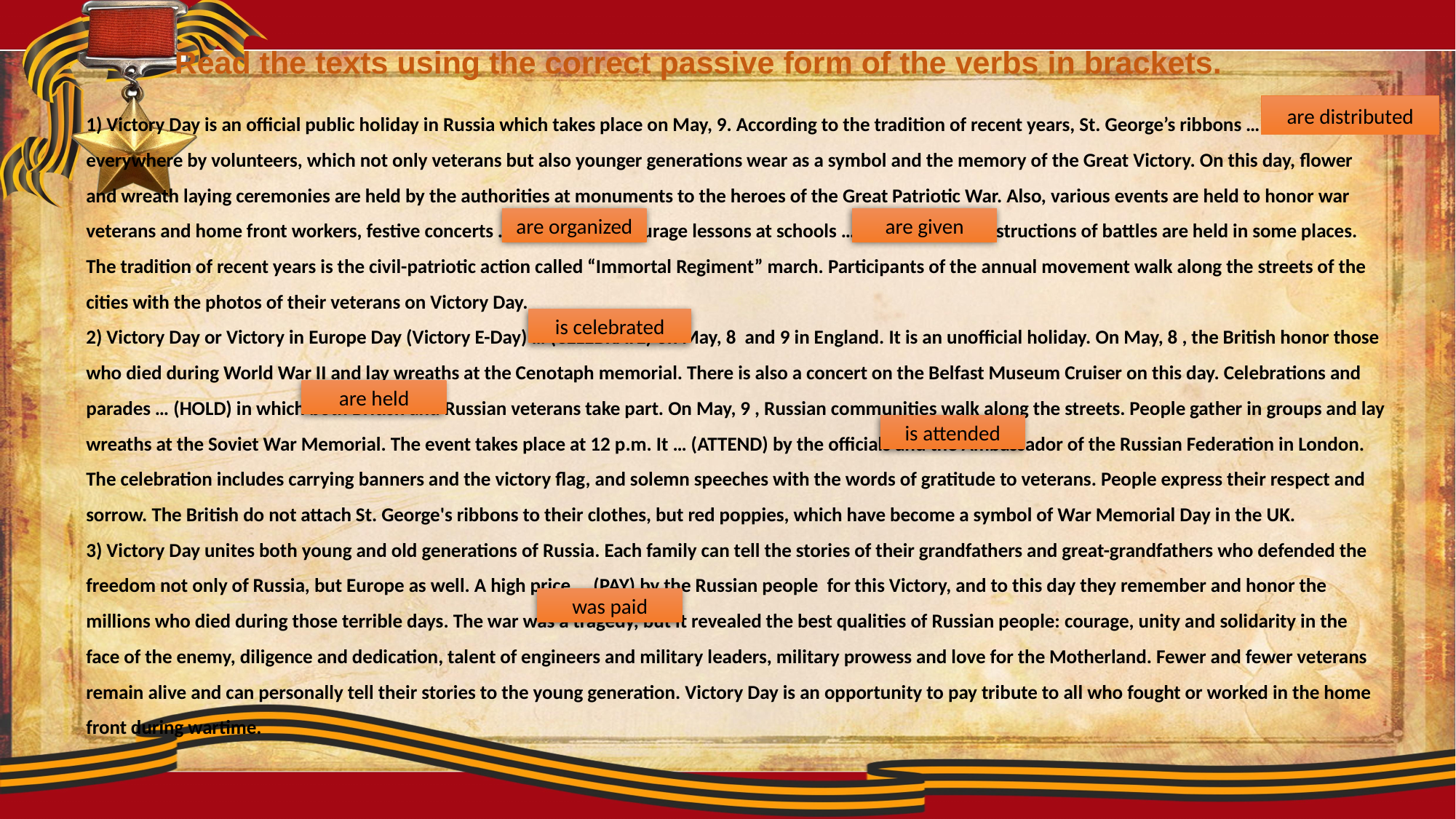

# Read the texts using the correct passive form of the verbs in brackets.
1) Victory Day is an official public holiday in Russia which takes place on May, 9. According to the tradition of recent years, St. George’s ribbons … (DISTRIBUTE) everywhere by volunteers, which not only veterans but also younger generations wear as a symbol and the memory of the Great Victory. On this day, flower and wreath laying ceremonies are held by the authorities at monuments to the heroes of the Great Patriotic War. Also, various events are held to honor war veterans and home front workers, festive concerts … (ORGANIZE), courage lessons at schools … (GIVE) and reconstructions of battles are held in some places. The tradition of recent years is the civil-patriotic action called “Immortal Regiment” march. Participants of the annual movement walk along the streets of the cities with the photos of their veterans on Victory Day.
2) Victory Day or Victory in Europe Day (Victory E-Day) … (CELEBRATE) on May, 8  and 9 in England. It is an unofficial holiday. On May, 8 , the British honor those who died during World War II and lay wreaths at the Cenotaph memorial. There is also a concert on the Belfast Museum Cruiser on this day. Celebrations and parades … (HOLD) in which both British and Russian veterans take part. On May, 9 , Russian communities walk along the streets. People gather in groups and lay wreaths at the Soviet War Memorial. The event takes place at 12 p.m. It … (ATTEND) by the officials and the Ambassador of the Russian Federation in London. The celebration includes carrying banners and the victory flag, and solemn speeches with the words of gratitude to veterans. People express their respect and sorrow. The British do not attach St. George's ribbons to their clothes, but red poppies, which have become a symbol of War Memorial Day in the UK.
3) Victory Day unites both young and old generations of Russia. Each family can tell the stories of their grandfathers and great-grandfathers who defended the freedom not only of Russia, but Europe as well. A high price … (PAY) by the Russian people  for this Victory, and to this day they remember and honor the millions who died during those terrible days. The war was a tragedy, but it revealed the best qualities of Russian people: courage, unity and solidarity in the face of the enemy, diligence and dedication, talent of engineers and military leaders, military prowess and love for the Motherland. Fewer and fewer veterans remain alive and can personally tell their stories to the young generation. Victory Day is an opportunity to pay tribute to all who fought or worked in the home front during wartime.

are distributed
are organized
are given
is celebrated

are held
is attended
was paid